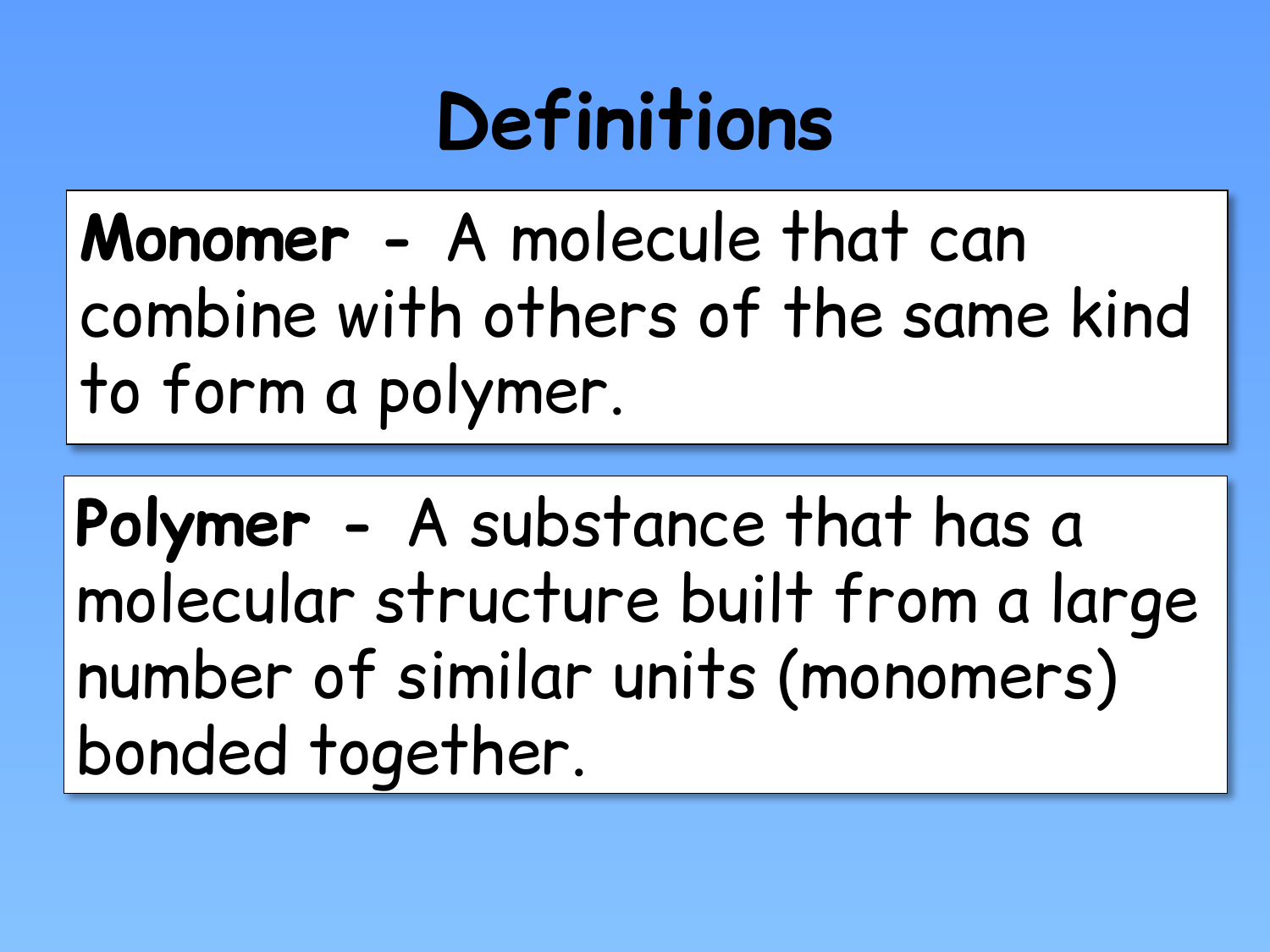

# Definitions
Monomer - A molecule that can combine with others of the same kind to form a polymer.
Polymer - A substance that has a molecular structure built from a large number of similar units (monomers) bonded together.